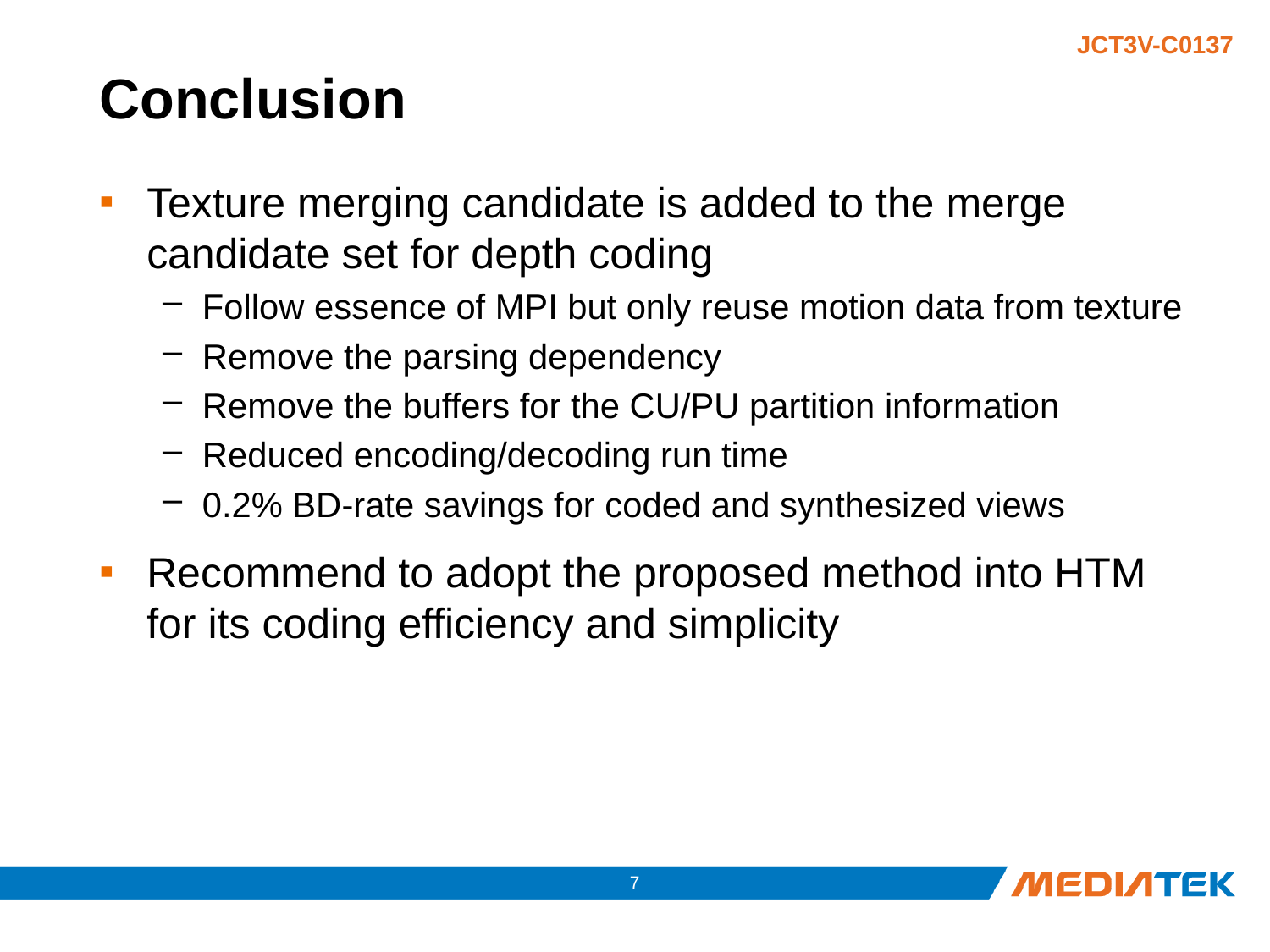

# Conclusion
Texture merging candidate is added to the merge candidate set for depth coding
Follow essence of MPI but only reuse motion data from texture
Remove the parsing dependency
Remove the buffers for the CU/PU partition information
Reduced encoding/decoding run time
0.2% BD-rate savings for coded and synthesized views
Recommend to adopt the proposed method into HTM for its coding efficiency and simplicity

7